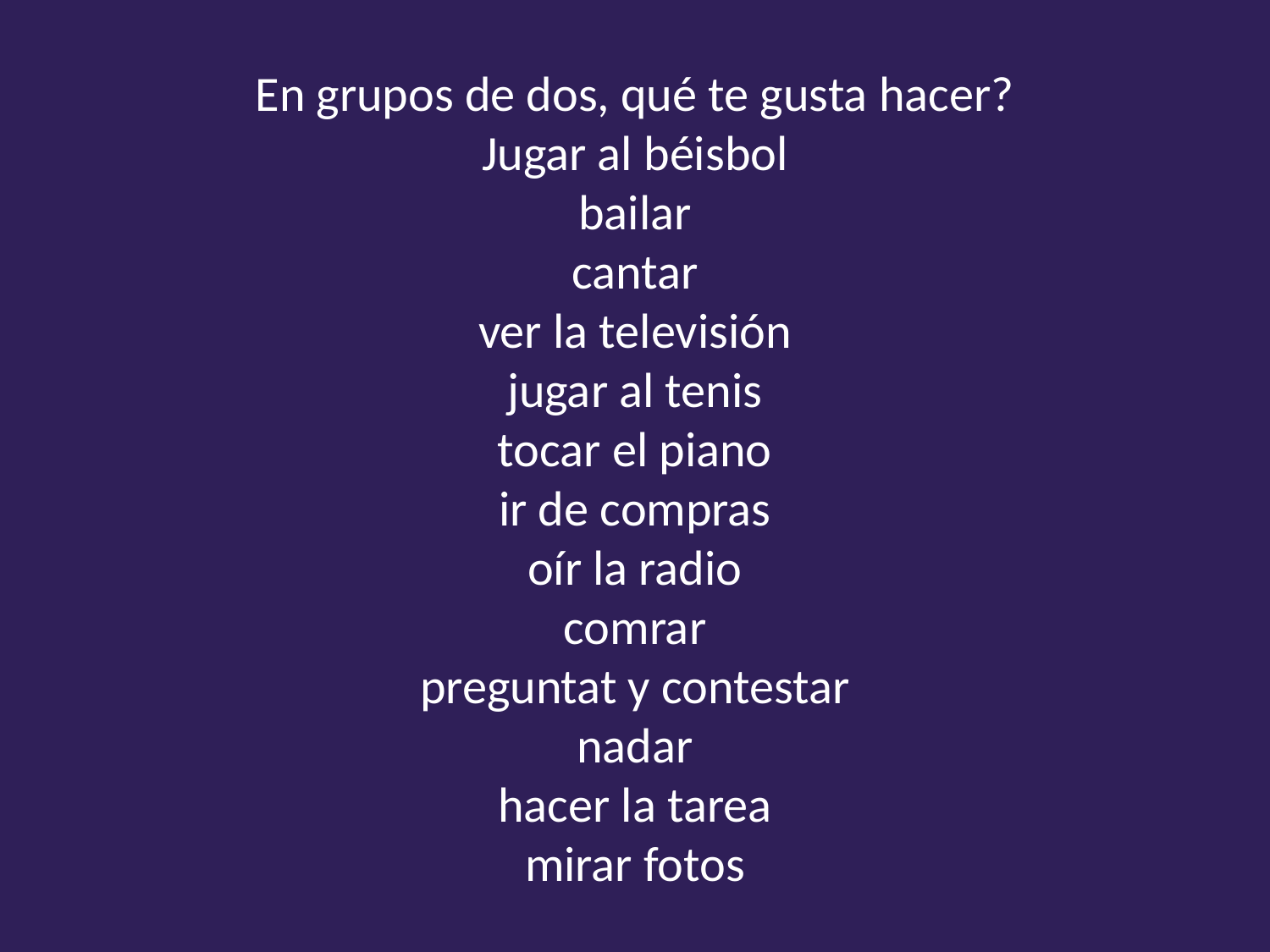

# En grupos de dos, qué te gusta hacer? Jugar al béisbol bailar cantar ver la televisión jugar al tenis tocar el piano ir de compras oír la radio comrar preguntat y contestar nadar hacer la tarea mirar fotos